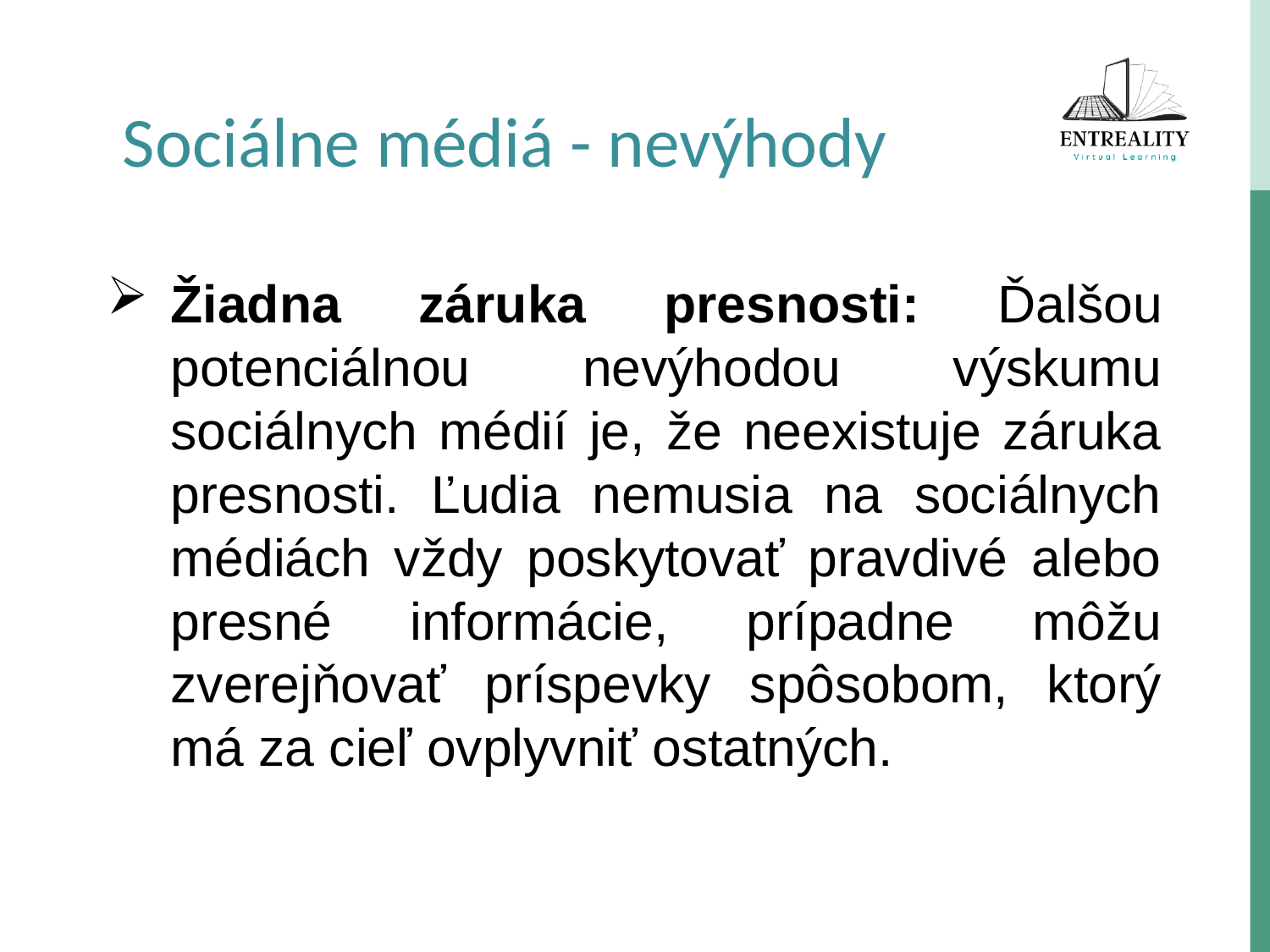

Sociálne médiá - nevýhody
Žiadna záruka presnosti: Ďalšou potenciálnou nevýhodou výskumu sociálnych médií je, že neexistuje záruka presnosti. Ľudia nemusia na sociálnych médiách vždy poskytovať pravdivé alebo presné informácie, prípadne môžu zverejňovať príspevky spôsobom, ktorý má za cieľ ovplyvniť ostatných.